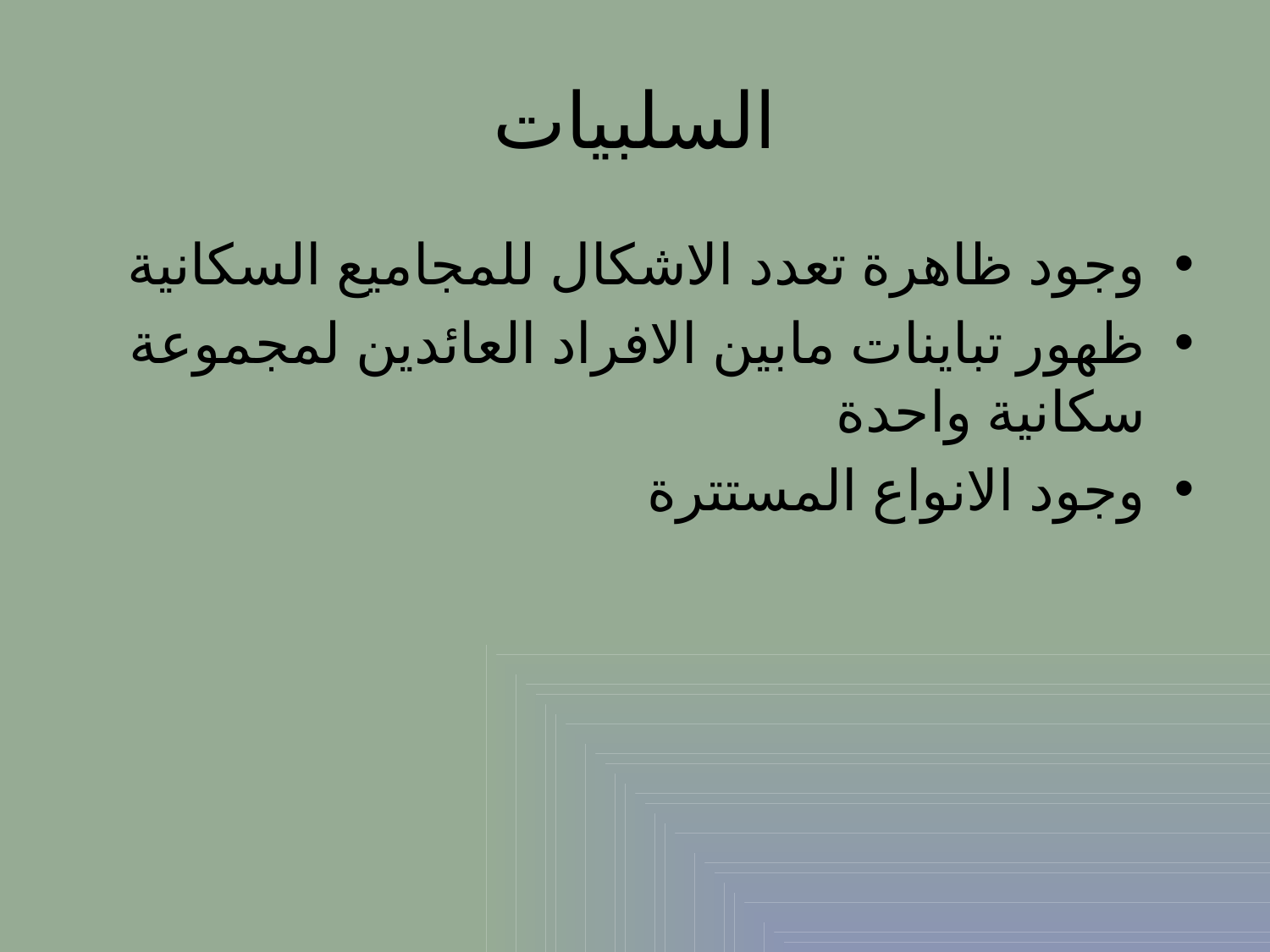

# السلبيات
وجود ظاهرة تعدد الاشكال للمجاميع السكانية
ظهور تباينات مابين الافراد العائدين لمجموعة سكانية واحدة
وجود الانواع المستترة